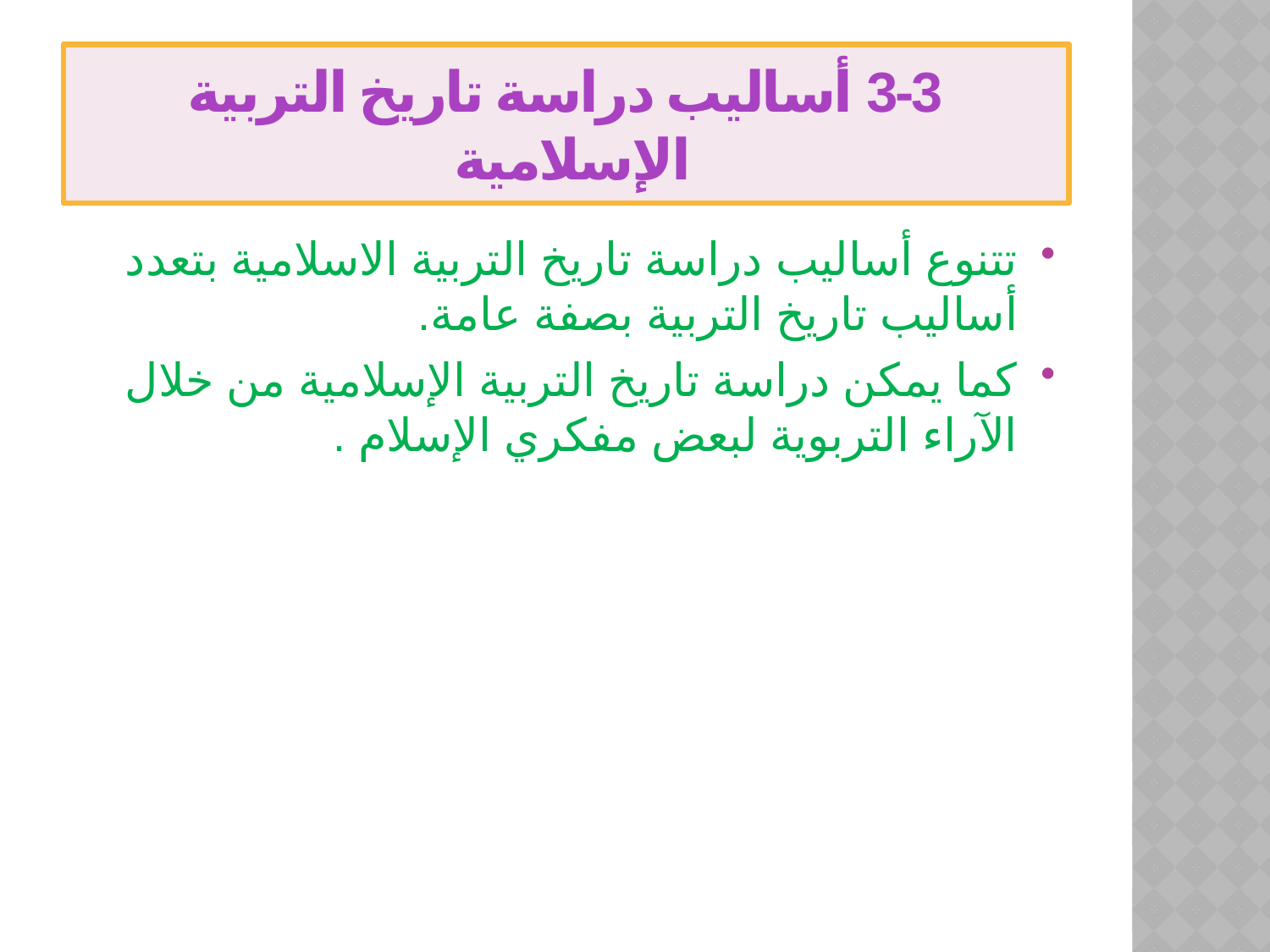

# 3-3 أساليب دراسة تاريخ التربية الإسلامية
تتنوع أساليب دراسة تاريخ التربية الاسلامية بتعدد أساليب تاريخ التربية بصفة عامة.
كما يمكن دراسة تاريخ التربية الإسلامية من خلال الآراء التربوية لبعض مفكري الإسلام .